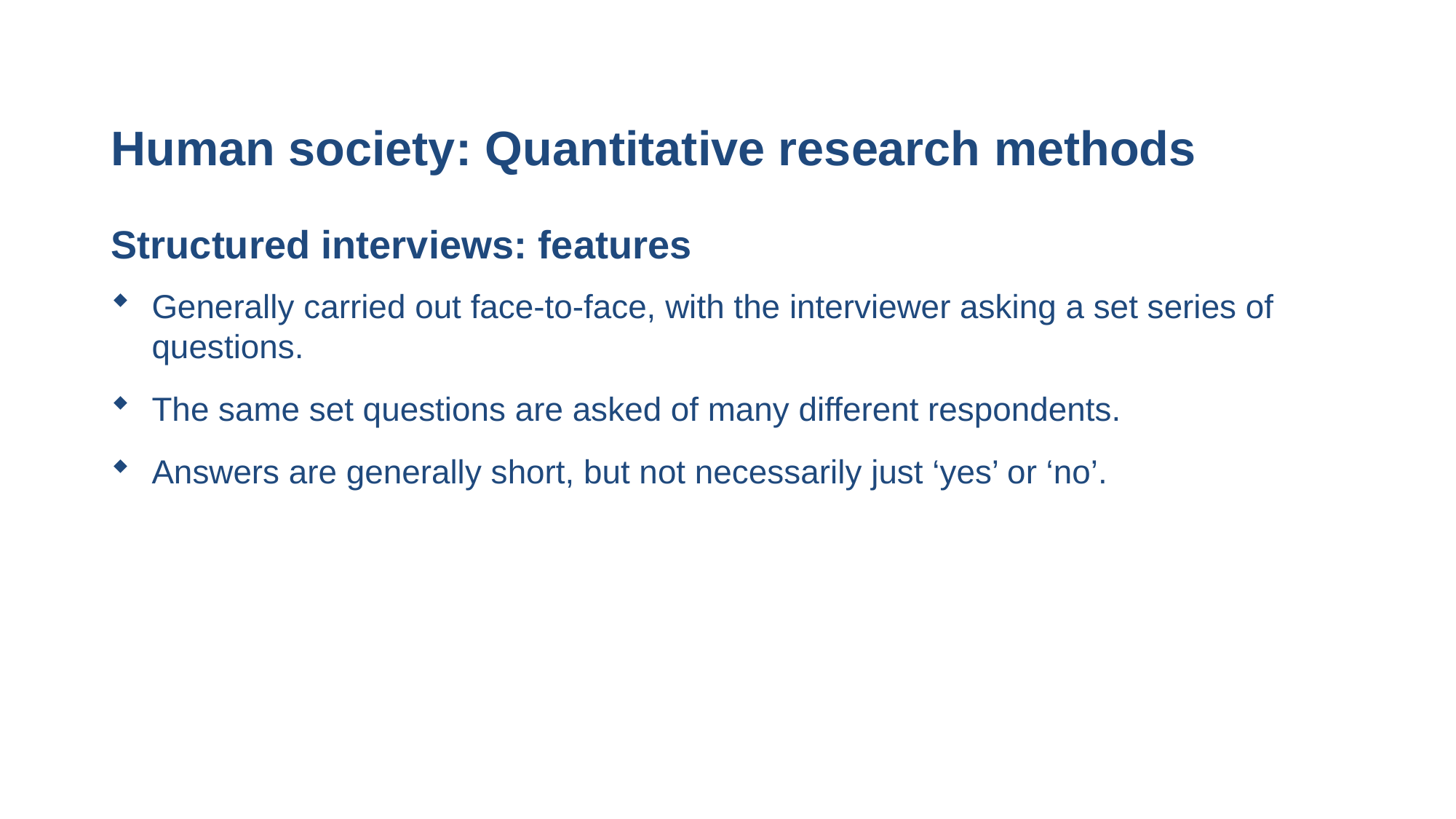

# Human society: Quantitative research methods
Structured interviews: features
Generally carried out face-to-face, with the interviewer asking a set series of questions.
The same set questions are asked of many different respondents.
Answers are generally short, but not necessarily just ‘yes’ or ‘no’.